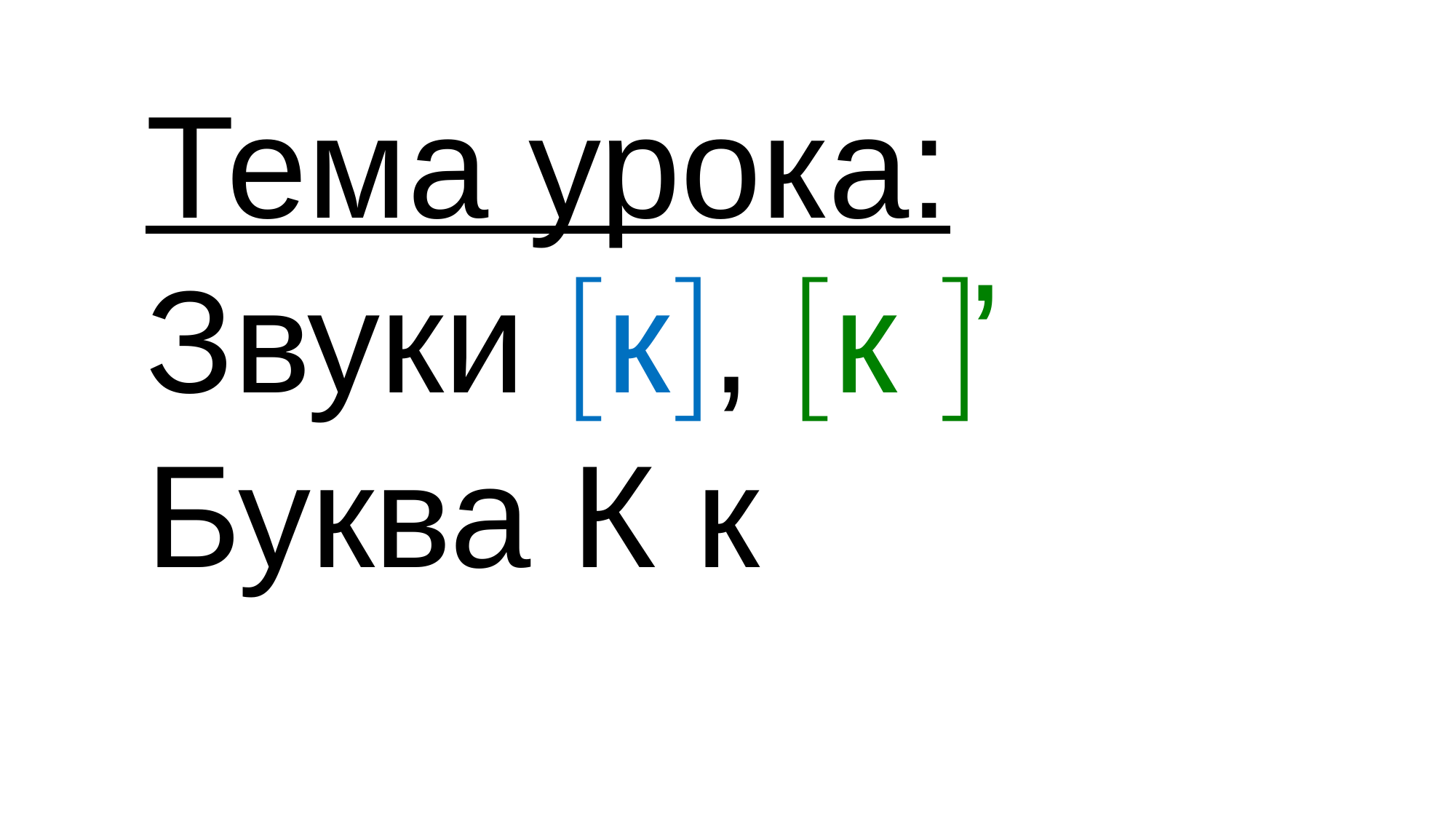

Тема урока: Звуки [к], [к ]
Буква К к
,